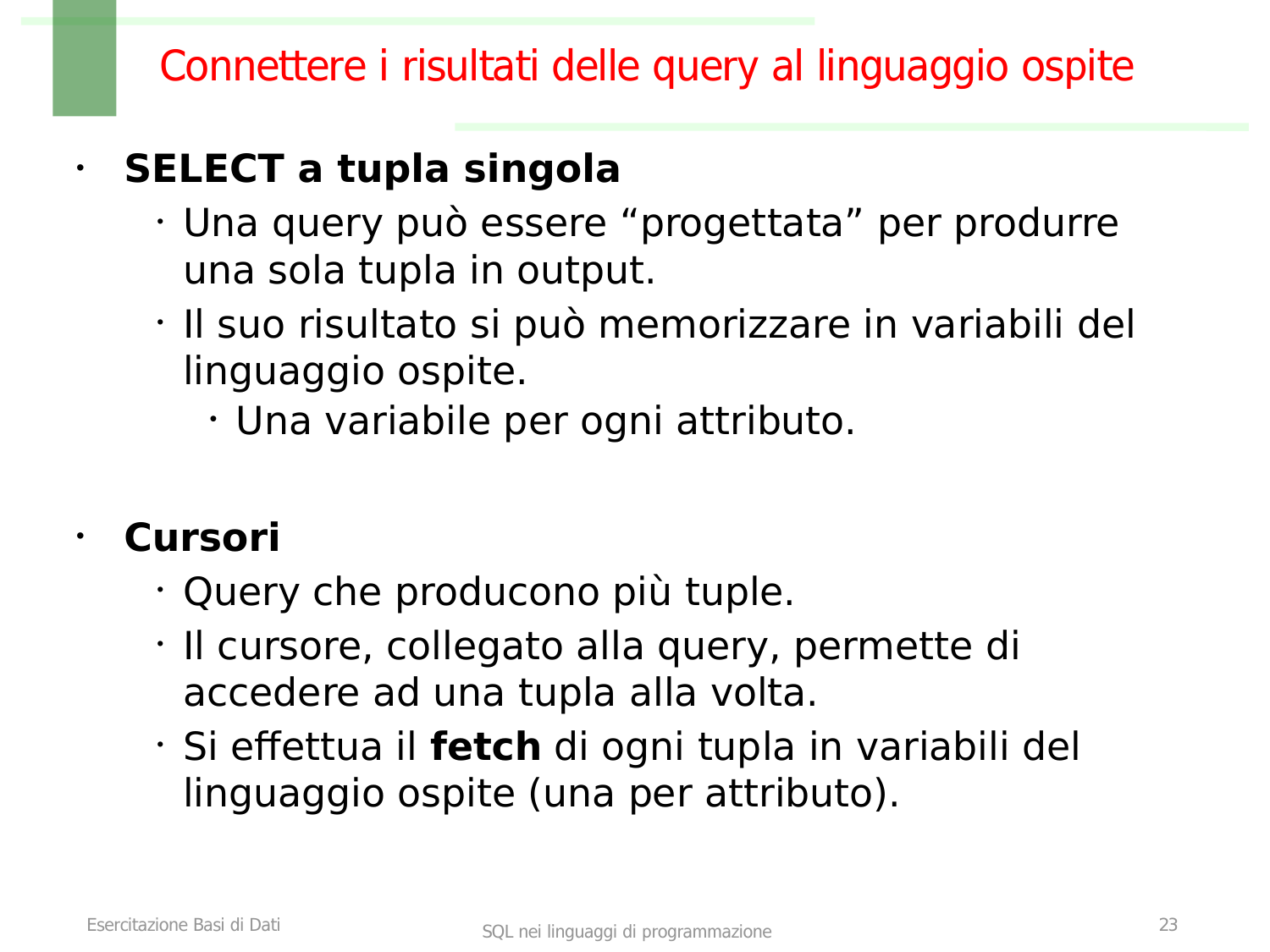

# Connettere i risultati delle query al linguaggio ospite
SELECT a tupla singola
Una query può essere “progettata” per produrre una sola tupla in output.
Il suo risultato si può memorizzare in variabili del linguaggio ospite.
Una variabile per ogni attributo.

Cursori
Query che producono più tuple.
Il cursore, collegato alla query, permette di accedere ad una tupla alla volta.
Si effettua il fetch di ogni tupla in variabili del linguaggio ospite (una per attributo).

SQL nei linguaggi di programmazione